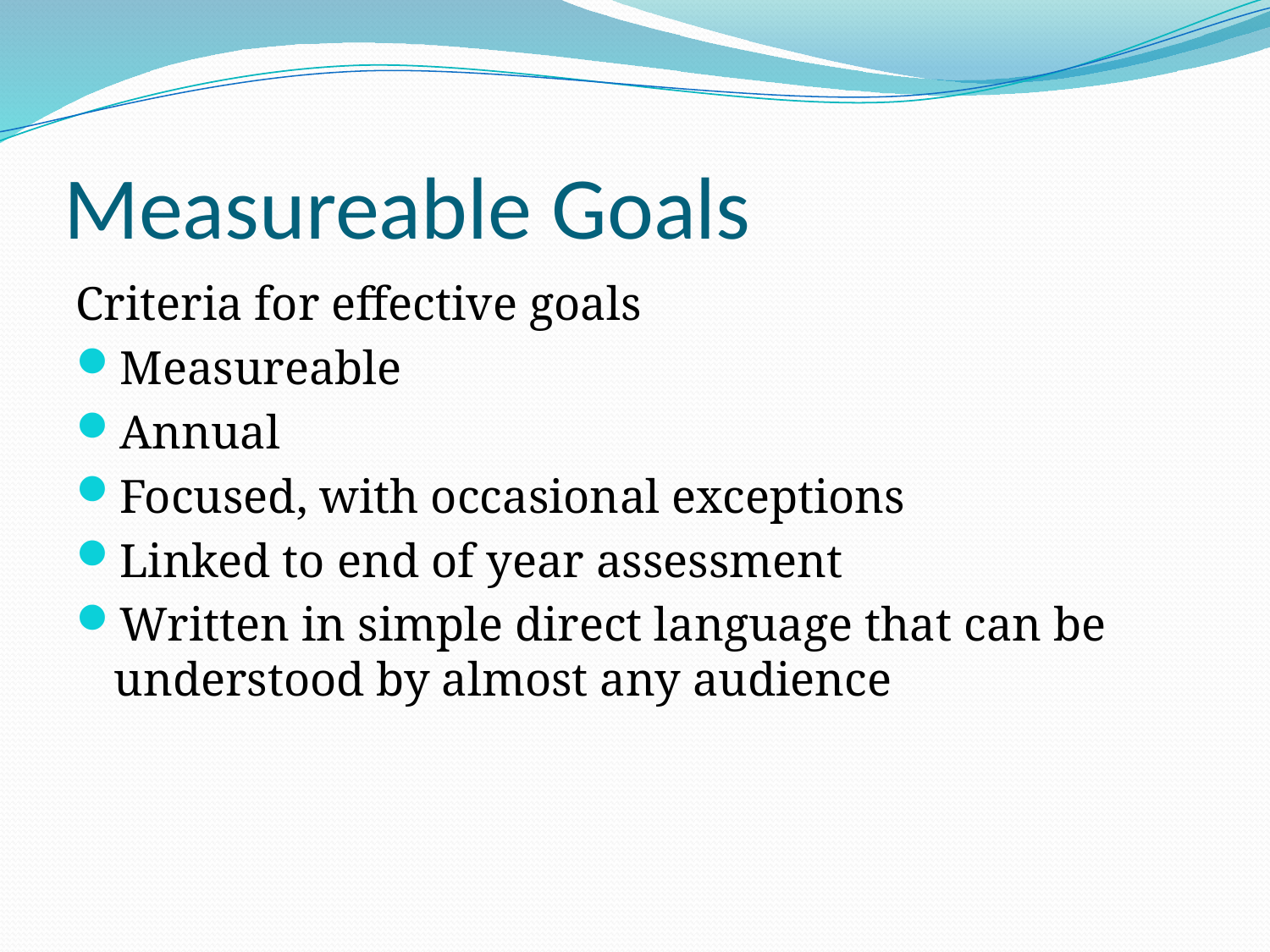

# Measureable Goals
Criteria for effective goals
Measureable
Annual
Focused, with occasional exceptions
Linked to end of year assessment
Written in simple direct language that can be understood by almost any audience